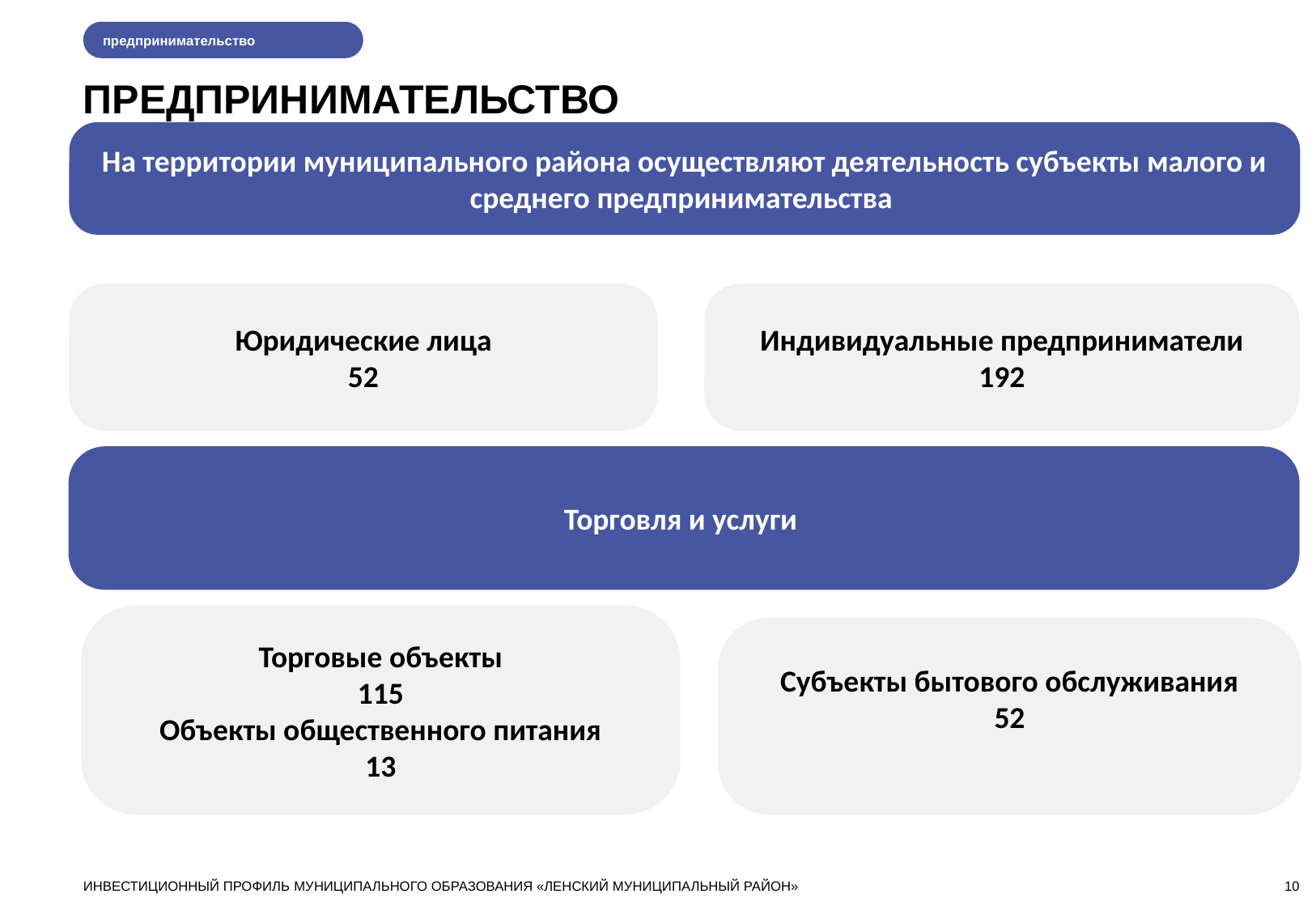

предпринимательство
ПРЕДПРИНИМАТЕЛЬСТВО
На территории муниципального района осуществляют деятельность субъекты малого и среднего предпринимательства
Индивидуальные предприниматели
192
Юридические лица
52
Торговля и услуги
Торговые объекты
115
Объекты общественного питания
13
Субъекты бытового обслуживания
52

ИНВЕСТИЦИОННЫЙ ПРОФИЛЬ МУНИЦИПАЛЬНОГО ОБРАЗОВАНИЯ «ЛЕНСКИЙ МУНИЦИПАЛЬНЫЙ РАЙОН»
10